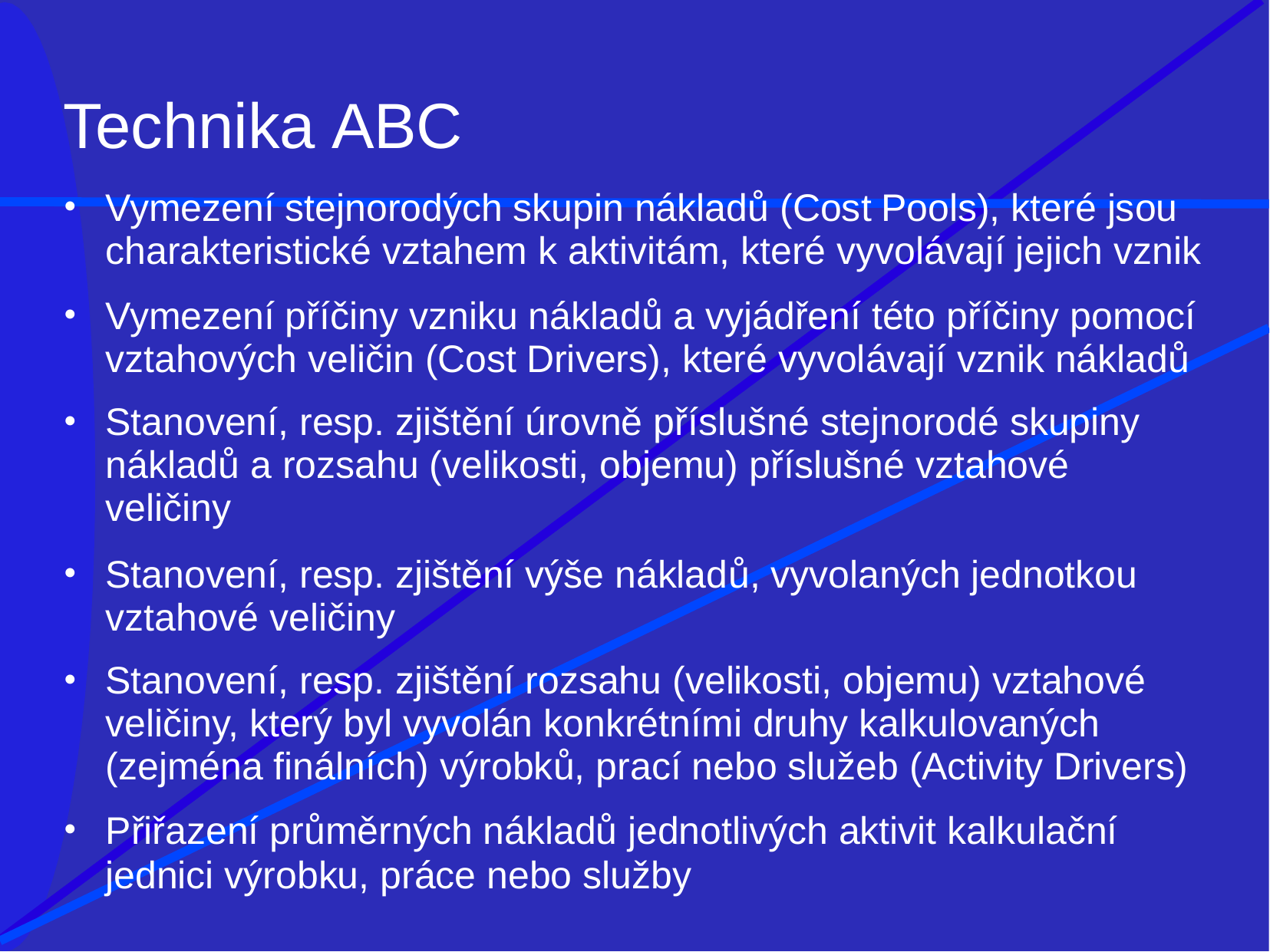

# Technika ABC
Vymezení stejnorodých skupin nákladů (Cost Pools), které jsou charakteristické vztahem k aktivitám, které vyvolávají jejich vznik
Vymezení příčiny vzniku nákladů a vyjádření této příčiny pomocí vztahových veličin (Cost Drivers), které vyvolávají vznik nákladů
Stanovení, resp. zjištění úrovně příslušné stejnorodé skupiny nákladů a rozsahu (velikosti, objemu) příslušné vztahové veličiny
Stanovení, resp. zjištění výše nákladů, vyvolaných jednotkou vztahové veličiny
Stanovení, resp. zjištění rozsahu (velikosti, objemu) vztahové veličiny, který byl vyvolán konkrétními druhy kalkulovaných (zejména finálních) výrobků, prací nebo služeb (Activity Drivers)
Přiřazení průměrných nákladů jednotlivých aktivit kalkulační
jednici výrobku, práce nebo služby